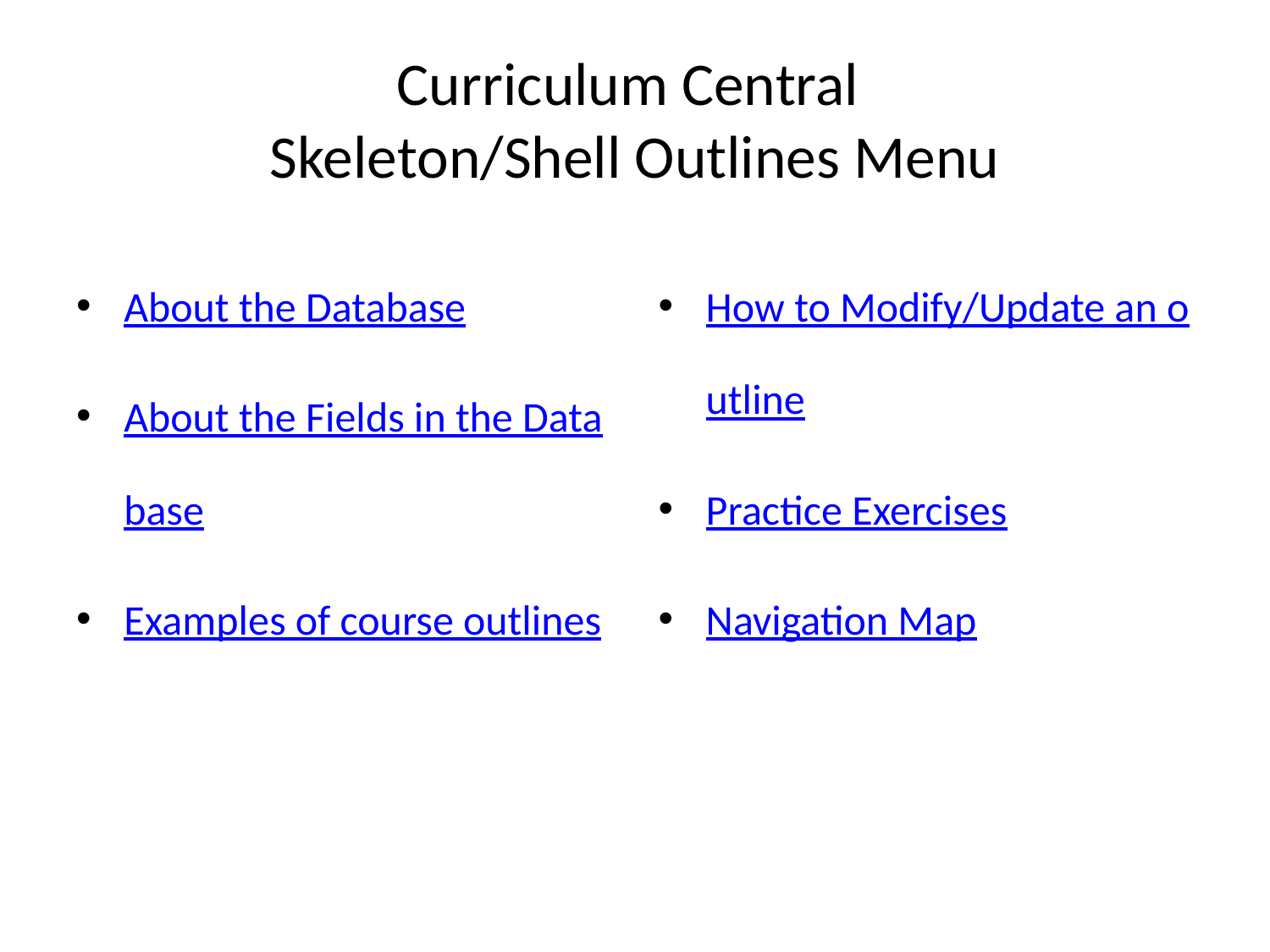

# Curriculum Central Skeleton/Shell Outlines Menu
About the Database
About the Fields in the Database
Examples of course outlines
How to Modify/Update an outline
Practice Exercises
Navigation Map